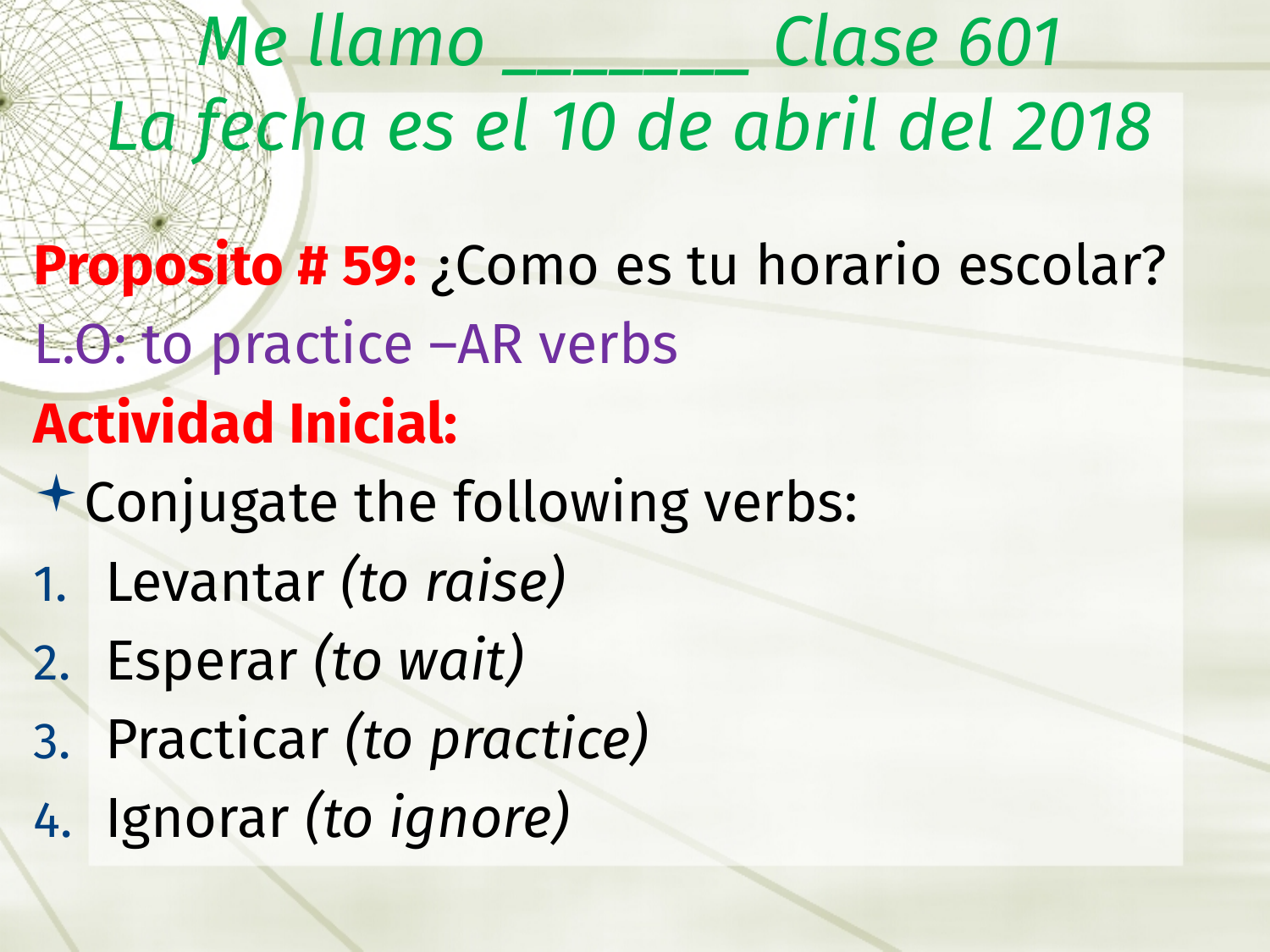

# Me llamo _______ Clase 601 La fecha es el 10 de abril del 2018
Proposito # 59: ¿Como es tu horario escolar?
L.O: to practice –AR verbs
Actividad Inicial:
Conjugate the following verbs:
Levantar (to raise)
Esperar (to wait)
Practicar (to practice)
Ignorar (to ignore)